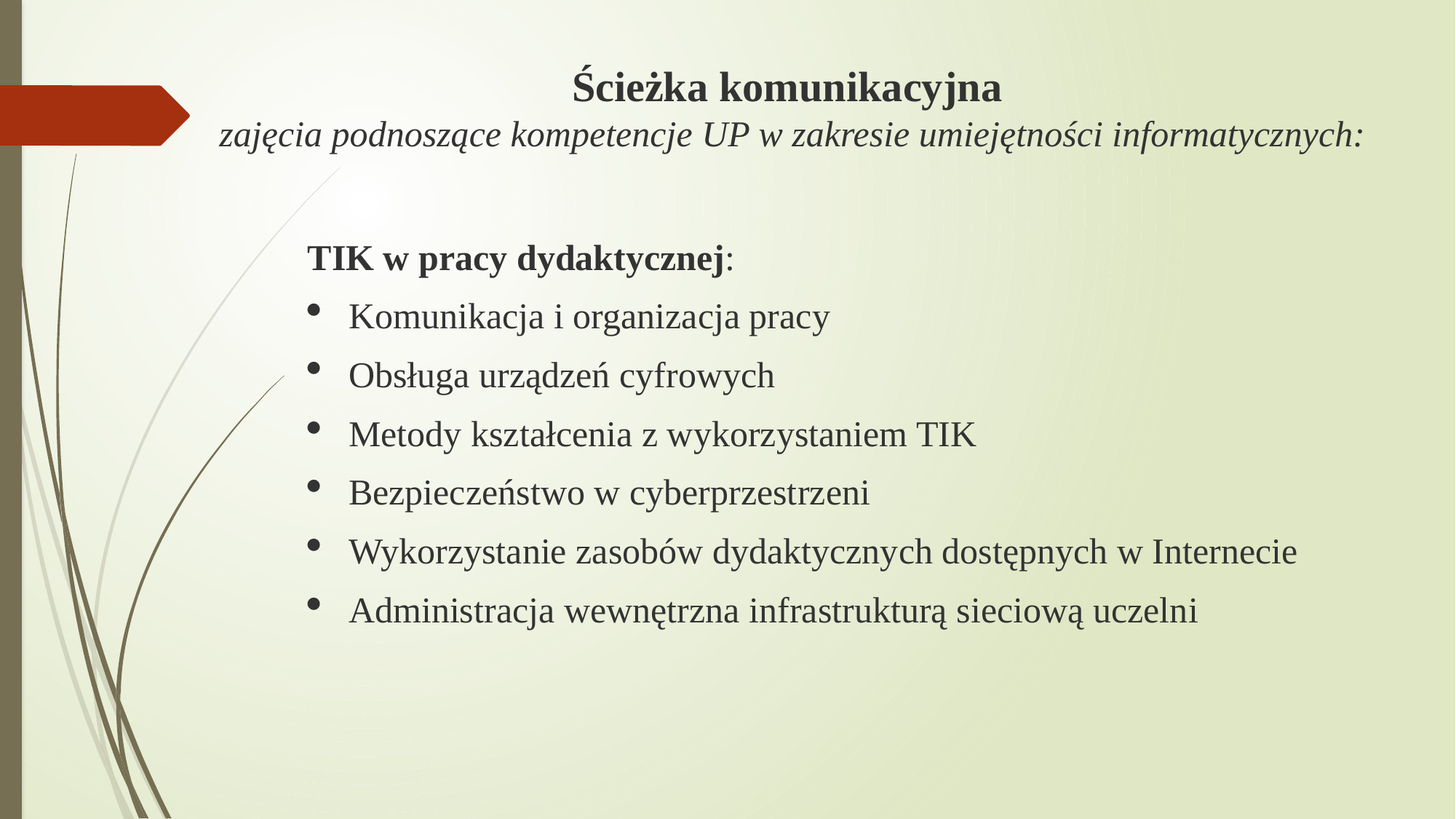

# Ścieżka komunikacyjna zajęcia podnoszące kompetencje UP w zakresie umiejętności informatycznych:
TIK w pracy dydaktycznej:
Komunikacja i organizacja pracy
Obsługa urządzeń cyfrowych
Metody kształcenia z wykorzystaniem TIK
Bezpieczeństwo w cyberprzestrzeni
Wykorzystanie zasobów dydaktycznych dostępnych w Internecie
Administracja wewnętrzna infrastrukturą sieciową uczelni